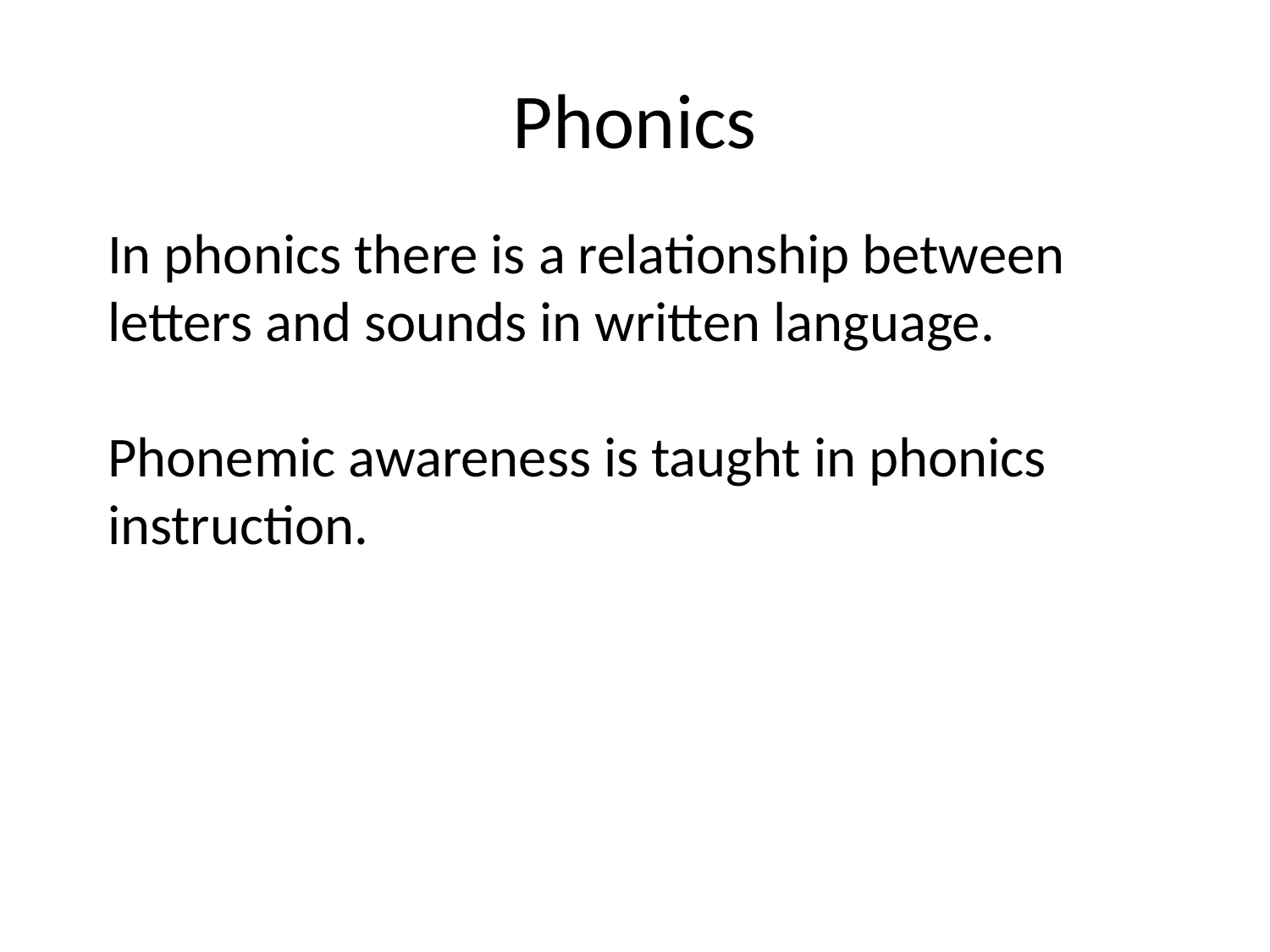

# Phonics
In phonics there is a relationship between letters and sounds in written language.

Phonemic awareness is taught in phonics instruction.